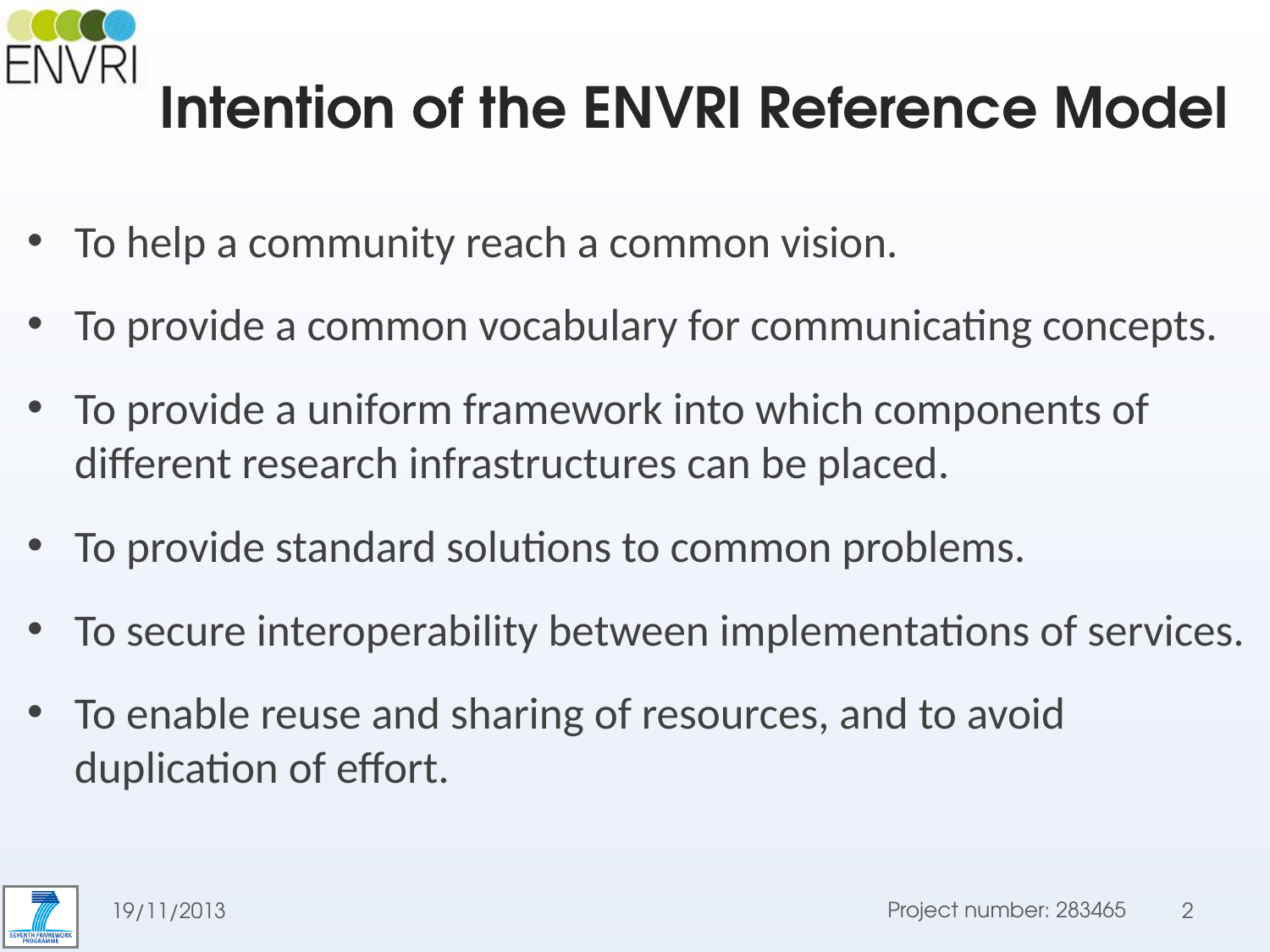

# Intention of the ENVRI Reference Model
To help a community reach a common vision.
To provide a common vocabulary for communicating concepts.
To provide a uniform framework into which components of different research infrastructures can be placed.
To provide standard solutions to common problems.
To secure interoperability between implementations of services.
To enable reuse and sharing of resources, and to avoid duplication of effort.
19/11/2013
2